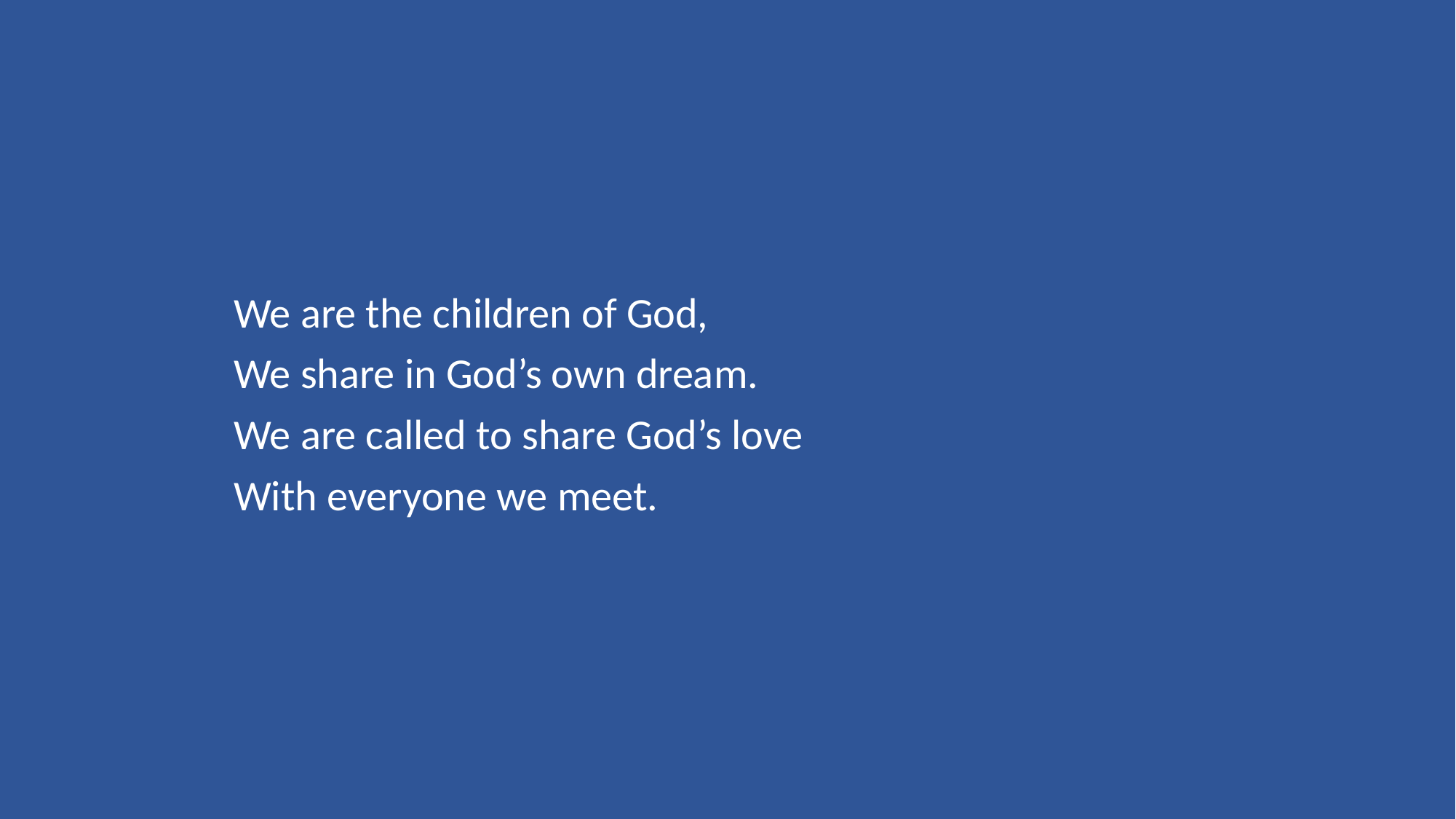

We are the children of God,
We share in God’s own dream.
We are called to share God’s love
With everyone we meet.